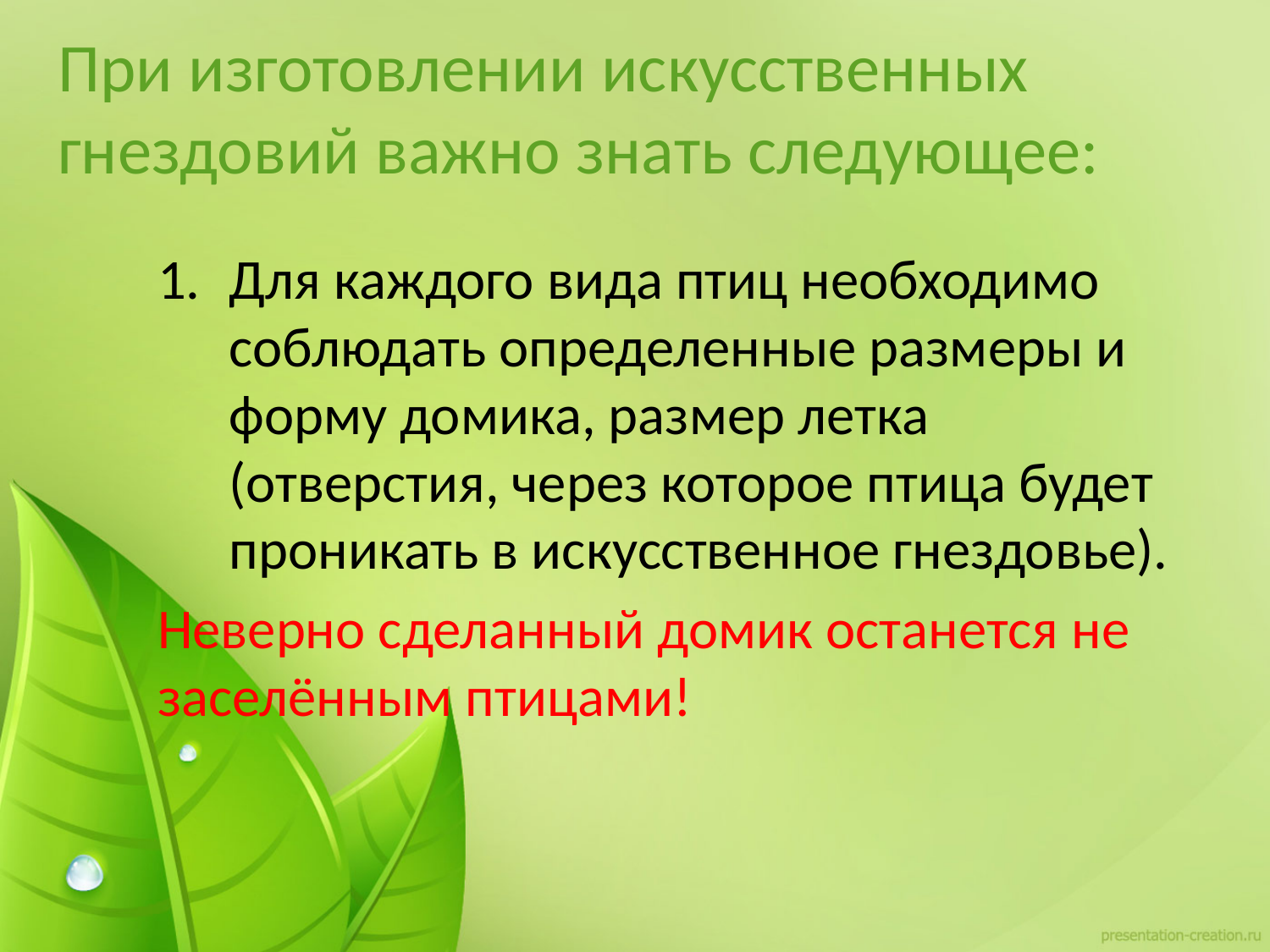

# При изготовлении искусственных гнездовий важно знать следующее:
Для каждого вида птиц необходимо соблюдать определенные размеры и форму домика, размер летка (отверстия, через которое птица будет проникать в искусственное гнездовье).
Неверно сделанный домик останется не заселённым птицами!